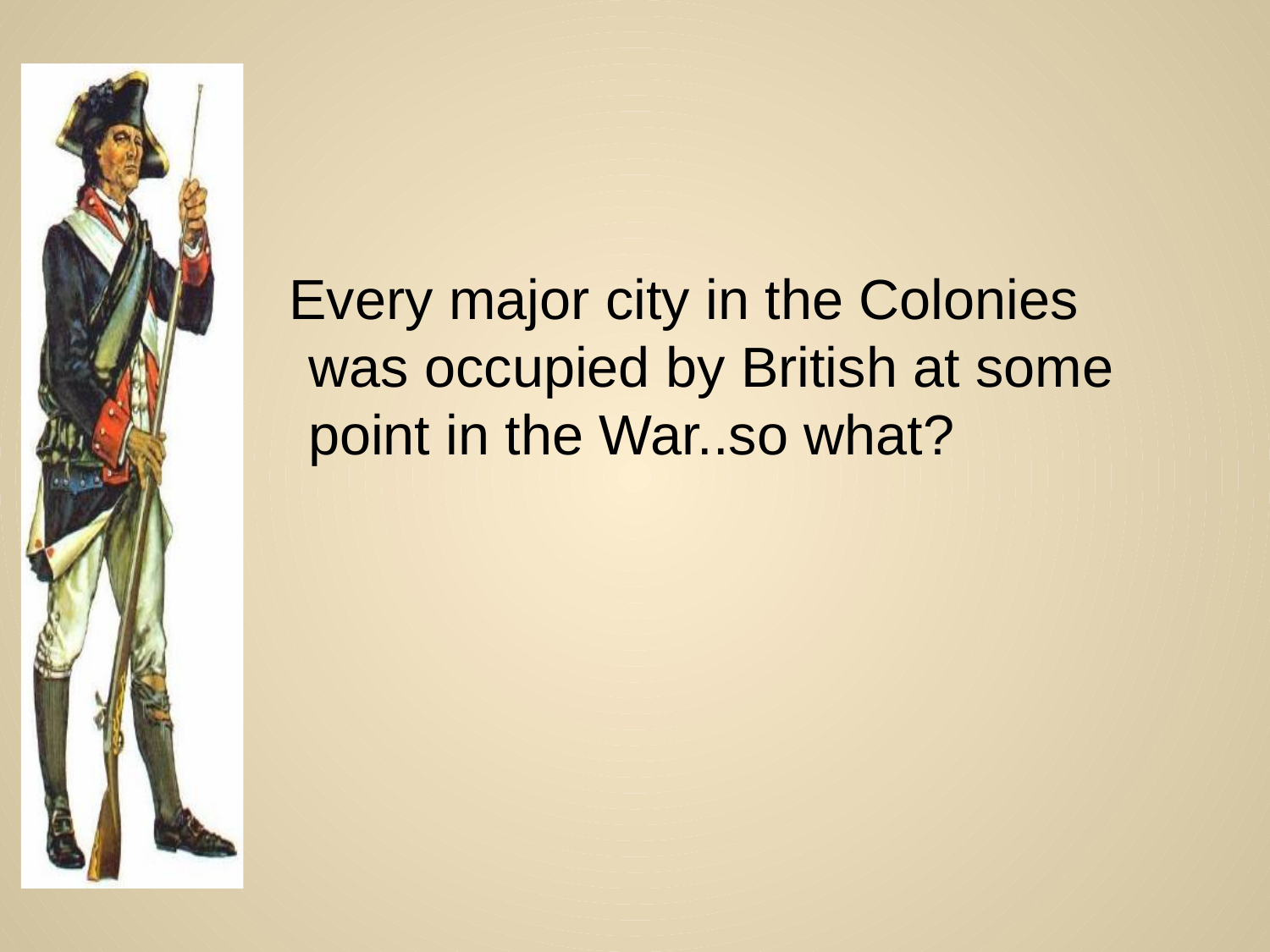

#
Every major city in the Colonies was occupied by British at some point in the War..so what?